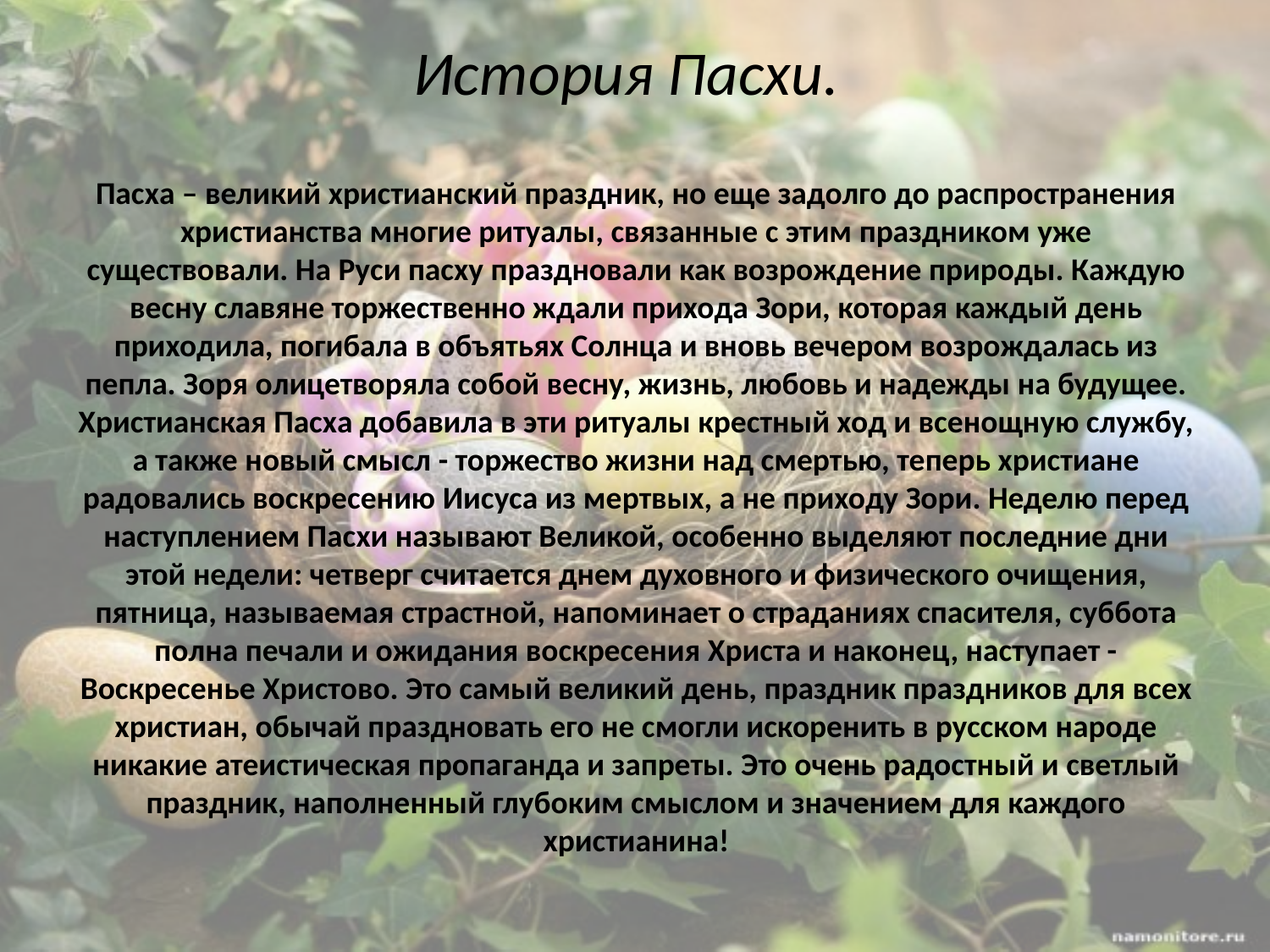

# История Пасхи.
Пасха – великий христианский праздник, но еще задолго до распространения христианства многие ритуалы, связанные с этим праздником уже существовали. На Руси пасху праздновали как возрождение природы. Каждую весну славяне торжественно ждали прихода Зори, которая каждый день приходила, погибала в объятьях Солнца и вновь вечером возрождалась из пепла. Зоря олицетворяла собой весну, жизнь, любовь и надежды на будущее. Христианская Пасха добавила в эти ритуалы крестный ход и всенощную службу, а также новый смысл - торжество жизни над смертью, теперь христиане радовались воскресению Иисуса из мертвых, а не приходу Зори. Неделю перед наступлением Пасхи называют Великой, особенно выделяют последние дни этой недели: четверг считается днем духовного и физического очищения, пятница, называемая страстной, напоминает о страданиях спасителя, суббота полна печали и ожидания воскресения Христа и наконец, наступает - Воскресенье Христово. Это самый великий день, праздник праздников для всех христиан, обычай праздновать его не смогли искоренить в русском народе никакие атеистическая пропаганда и запреты. Это очень радостный и светлый праздник, наполненный глубоким смыслом и значением для каждого христианина!